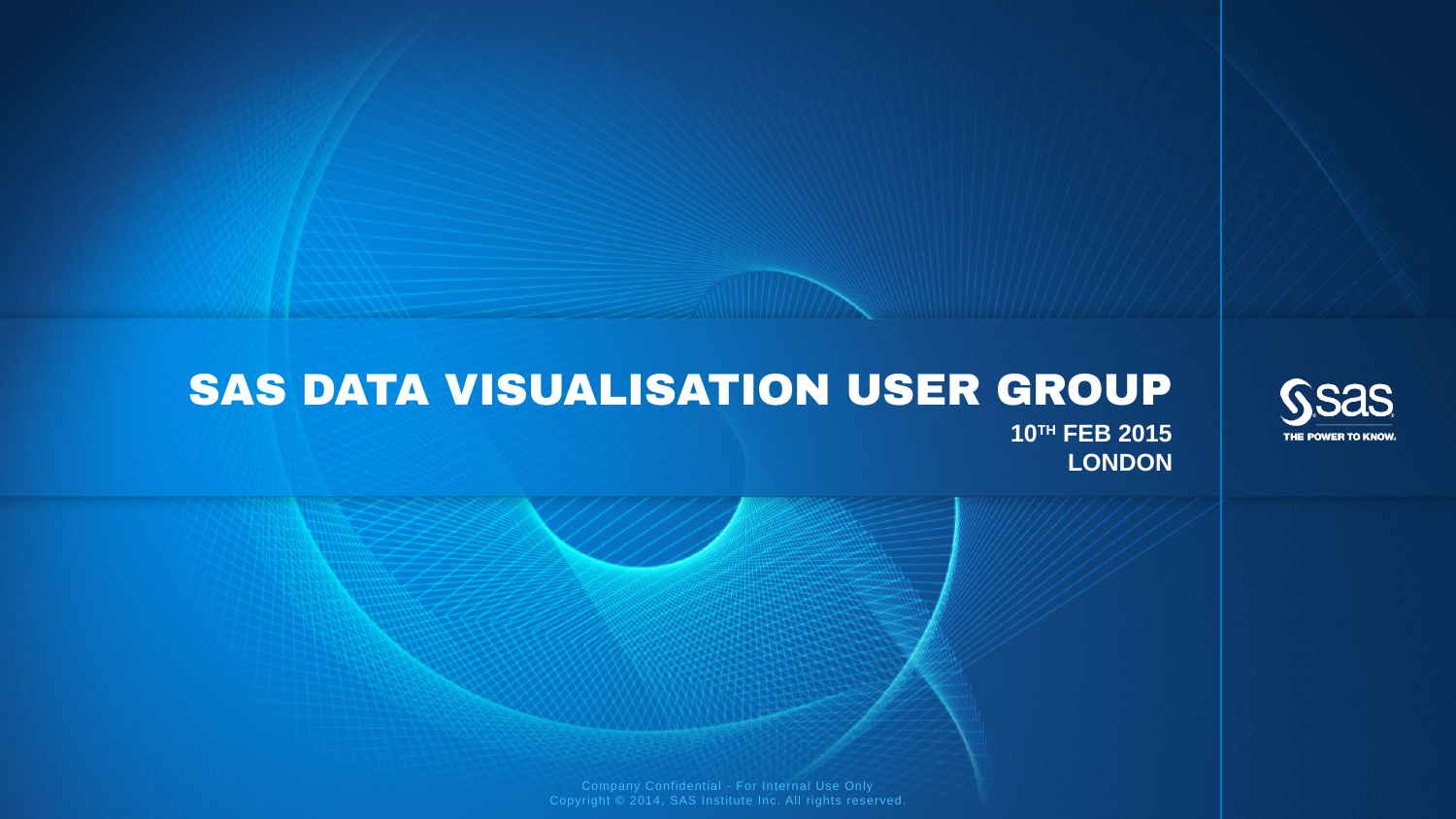

# SAS Data Visualisation user group
10th Feb 2015
London